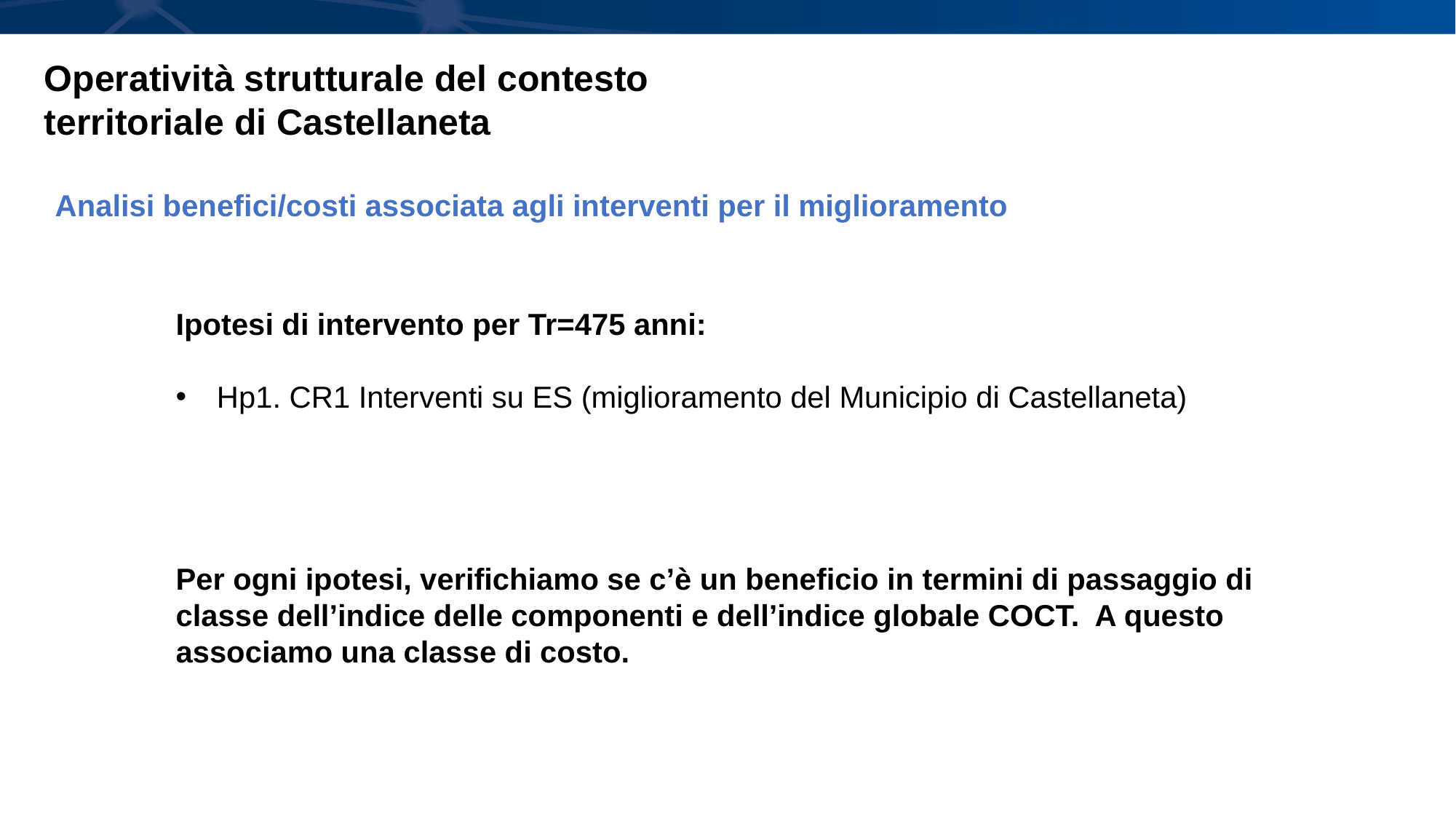

Operatività strutturale del contesto territoriale di Castellaneta
Analisi benefici/costi associata agli interventi per il miglioramento

Ipotesi di intervento per Tr=475 anni:

Hp1. CR1 Interventi su ES (miglioramento del Municipio di Castellaneta)

Per ogni ipotesi, verifichiamo se c’è un beneficio in termini di passaggio di classe dell’indice delle componenti e dell’indice globale COCT.  A questo associamo una classe di costo.